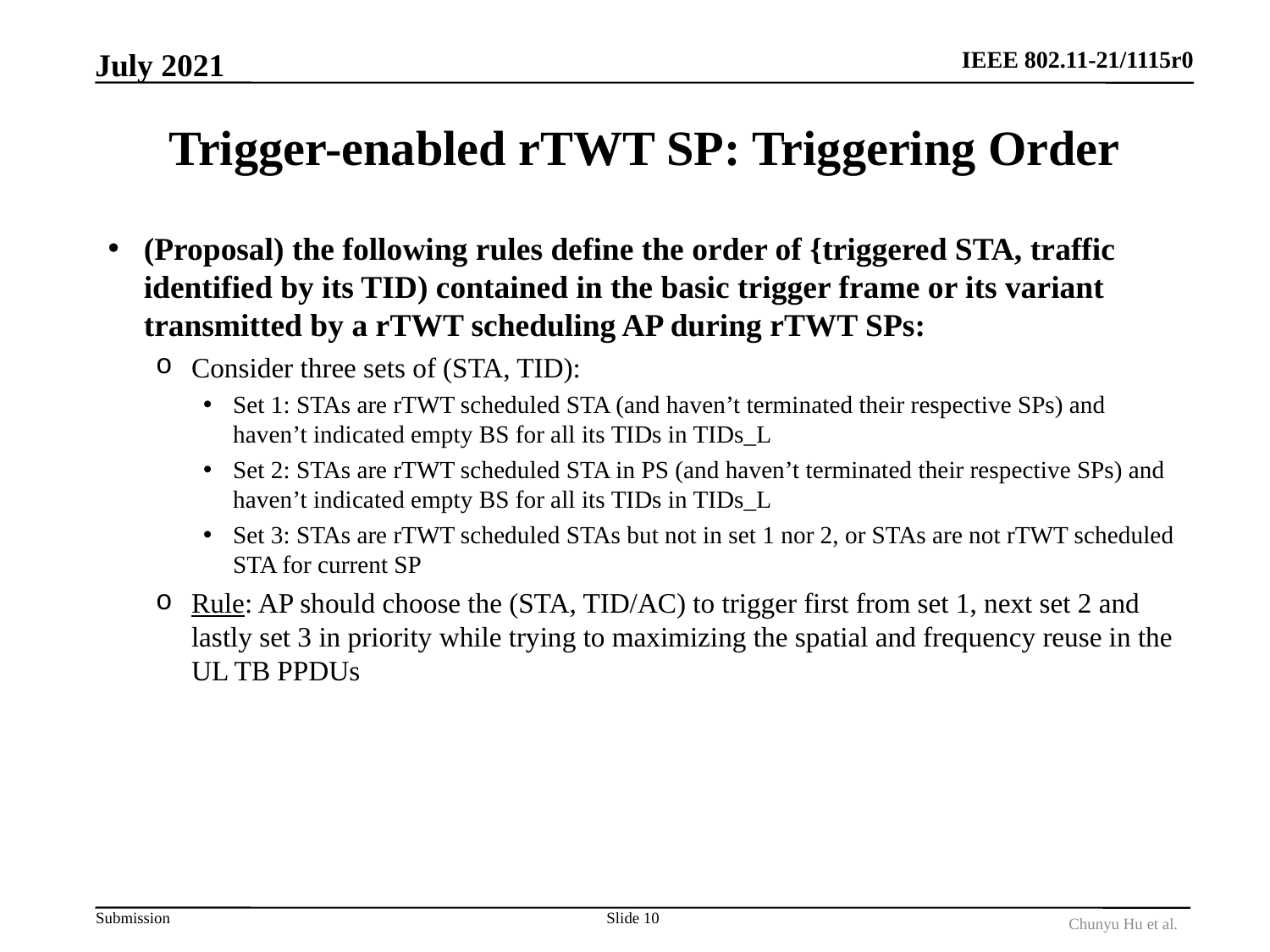

July 2021
# Trigger-enabled rTWT SP: Triggering Order
(Proposal) the following rules define the order of {triggered STA, traffic identified by its TID) contained in the basic trigger frame or its variant transmitted by a rTWT scheduling AP during rTWT SPs:
Consider three sets of (STA, TID):
Set 1: STAs are rTWT scheduled STA (and haven’t terminated their respective SPs) and haven’t indicated empty BS for all its TIDs in TIDs_L
Set 2: STAs are rTWT scheduled STA in PS (and haven’t terminated their respective SPs) and haven’t indicated empty BS for all its TIDs in TIDs_L
Set 3: STAs are rTWT scheduled STAs but not in set 1 nor 2, or STAs are not rTWT scheduled STA for current SP
Rule: AP should choose the (STA, TID/AC) to trigger first from set 1, next set 2 and lastly set 3 in priority while trying to maximizing the spatial and frequency reuse in the UL TB PPDUs
Slide 10
Chunyu Hu et al.